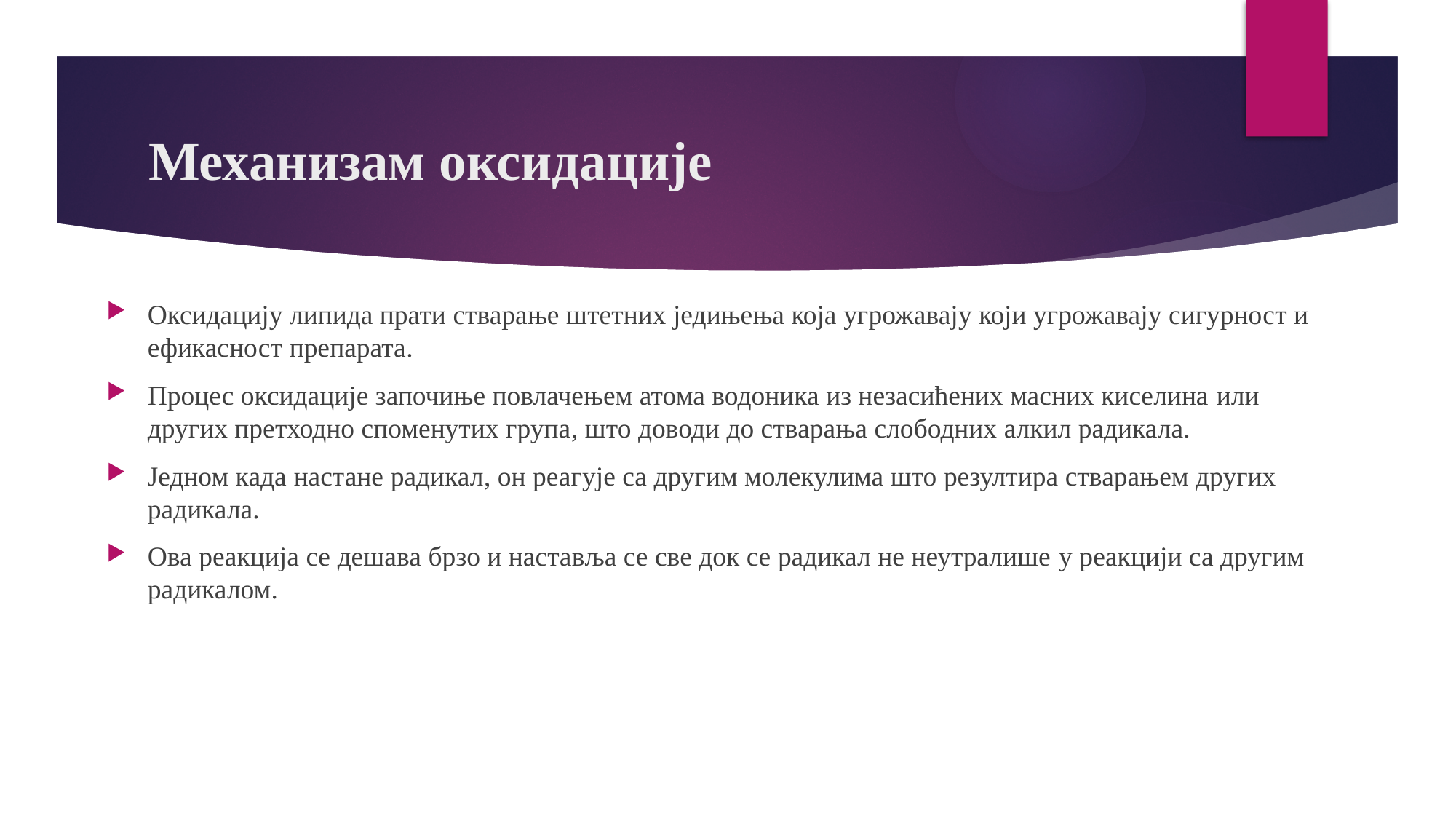

# Механизам оксидације
Оксидацију липида прати стварање штетних једињења која угрожавају који угрожавају сигурност и ефикасност препарата.
Процес оксидације започиње повлачењем атома водоника из незасићених масних киселина или других претходно споменутих група, што доводи до стварања слободних алкил радикала.
Једном када настане радикал, он реагује са другим молекулима што резултира стварањем других радикала.
Ова реакција се дешава брзо и наставља се све док се радикал не неутралише у реакцији са другим радикалом.